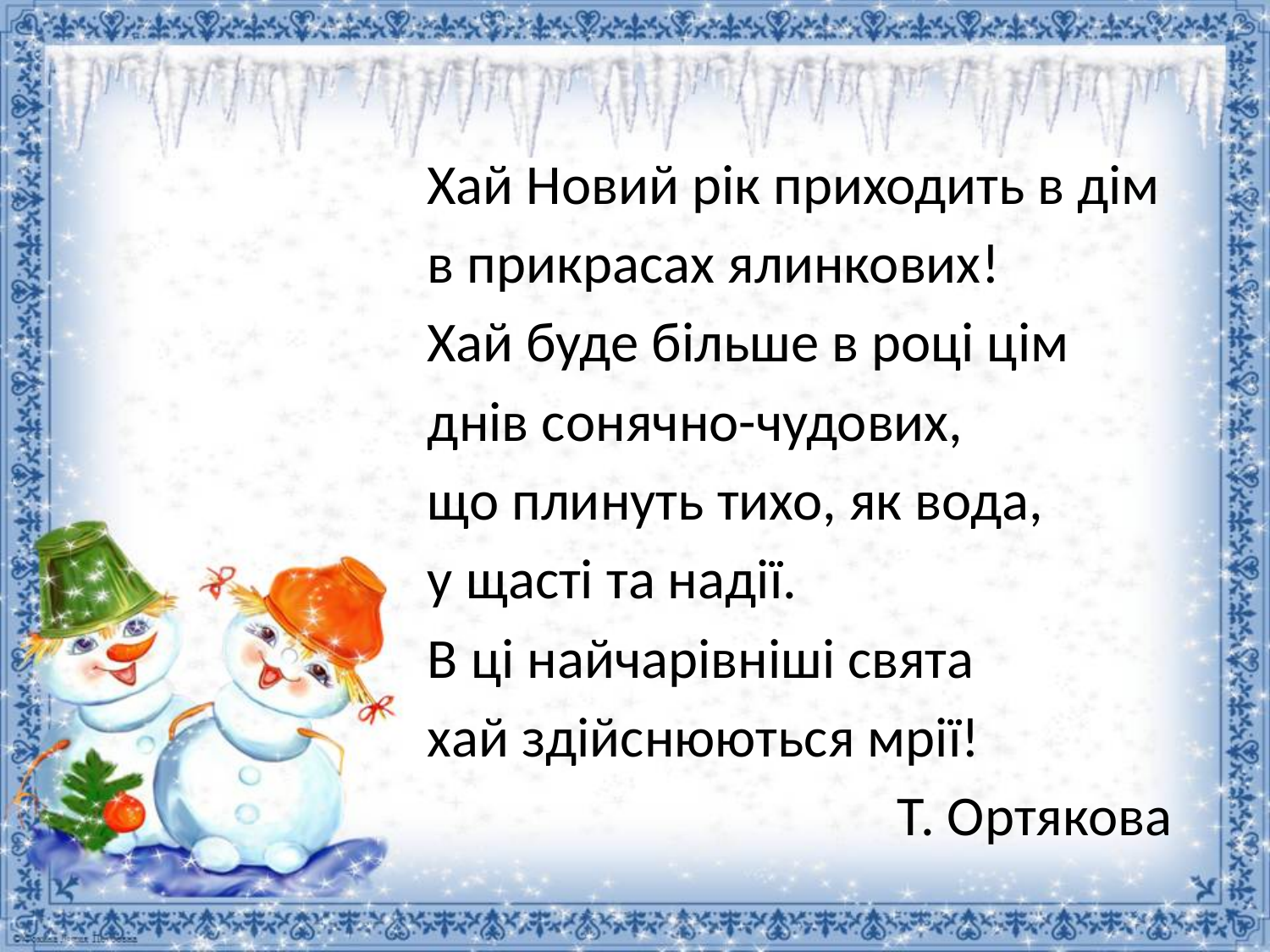

Хай Новий рік приходить в дім
в прикрасах ялинкових!
Хай буде більше в році цім
днів сонячно-чудових,
що плинуть тихо, як вода,
у щасті та надії.
В ці найчарівніші свята
хай здійснюються мрії!
Т. Ортякова